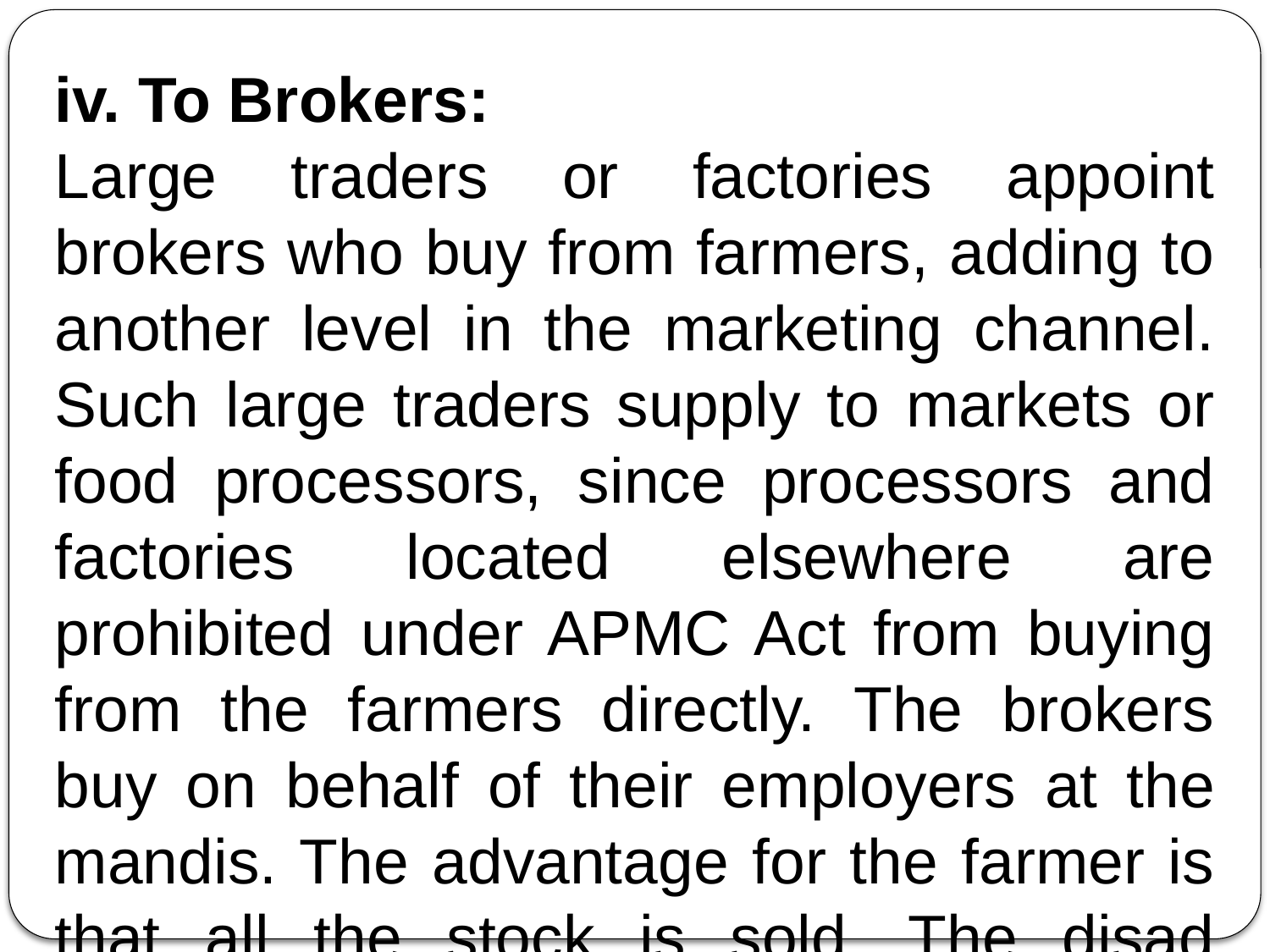

iv. To Brokers:
Large traders or factories appoint brokers who buy from farmers, adding to another level in the marketing channel. Such large traders supply to markets or food processors, since processors and factories located elsewhere are prohibited under APMC Act from buying from the farmers directly. The brokers buy on behalf of their employ­ers at the mandis. The advantage for the farmer is that all the stock is sold. The disad­vantage is that they have to add brokerage cost, too.